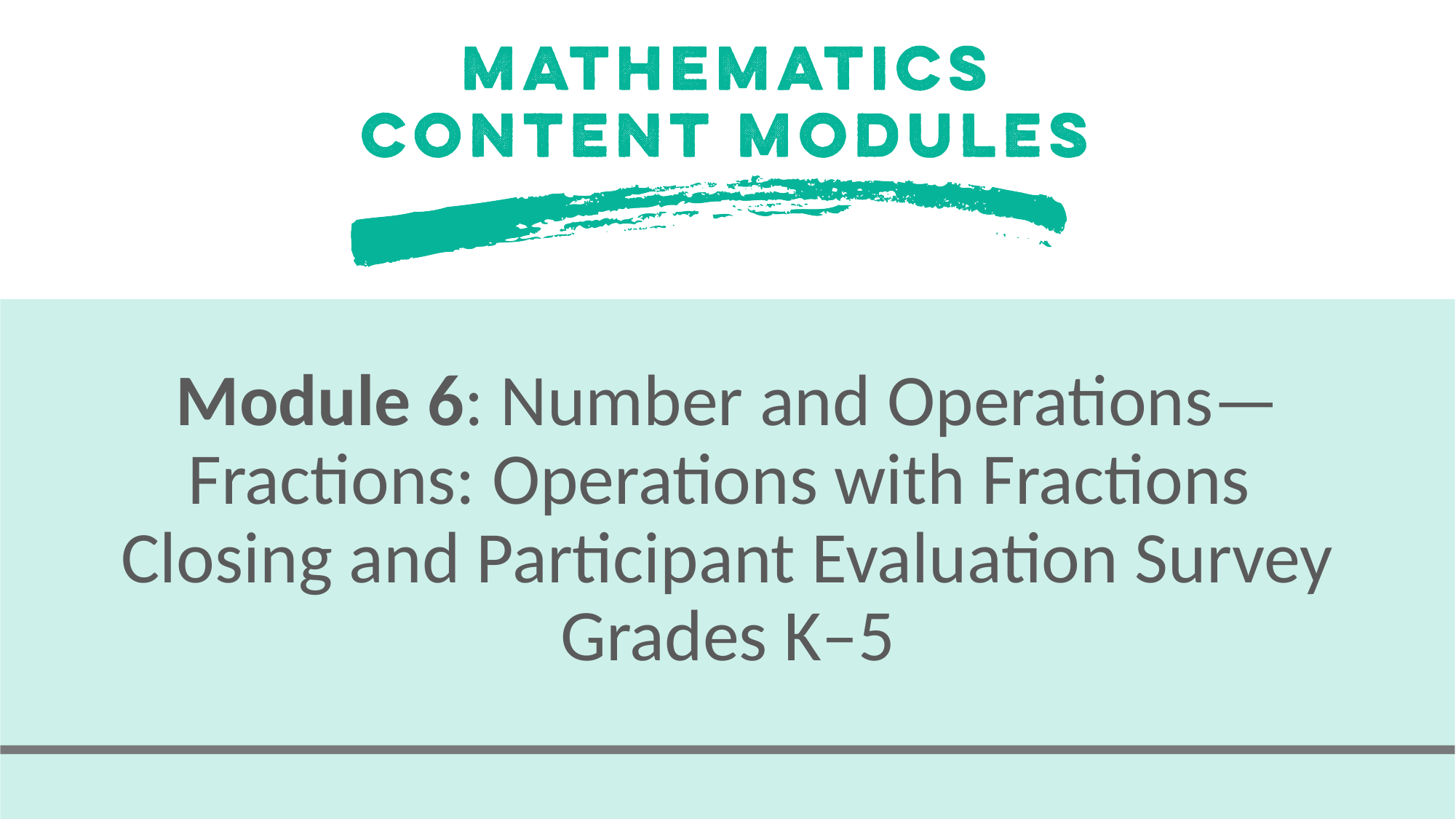

Module 6: Number and Operations—Fractions: Operations with Fractions
Closing and Participant Evaluation Survey
Grades K–5